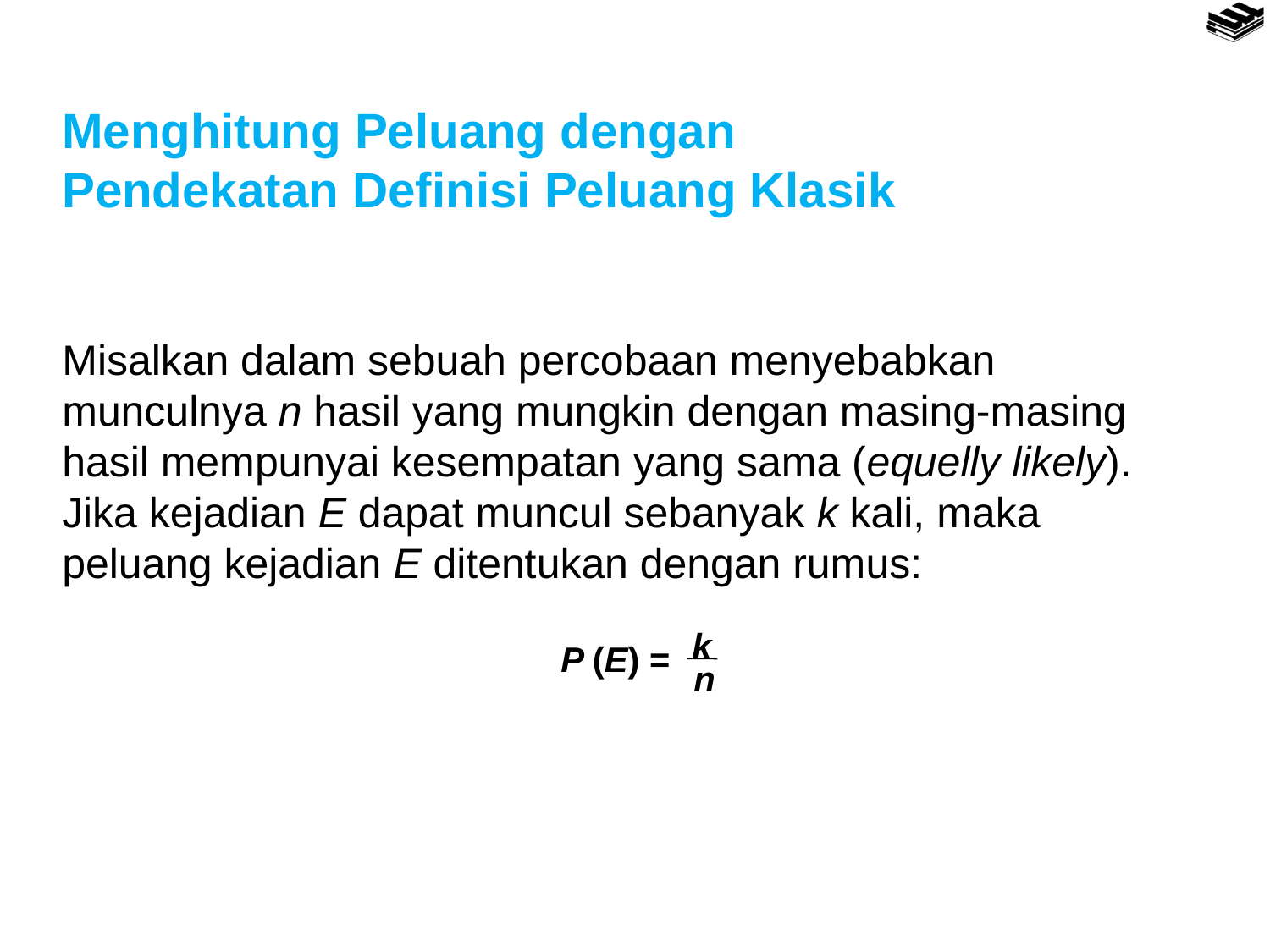

Menghitung Peluang dengan Pendekatan Definisi Peluang Klasik
Misalkan dalam sebuah percobaan menyebabkan munculnya n hasil yang mungkin dengan masing-masing hasil mempunyai kesempatan yang sama (equelly likely). Jika kejadian E dapat muncul sebanyak k kali, maka peluang kejadian E ditentukan dengan rumus:
k
n
P (E) =